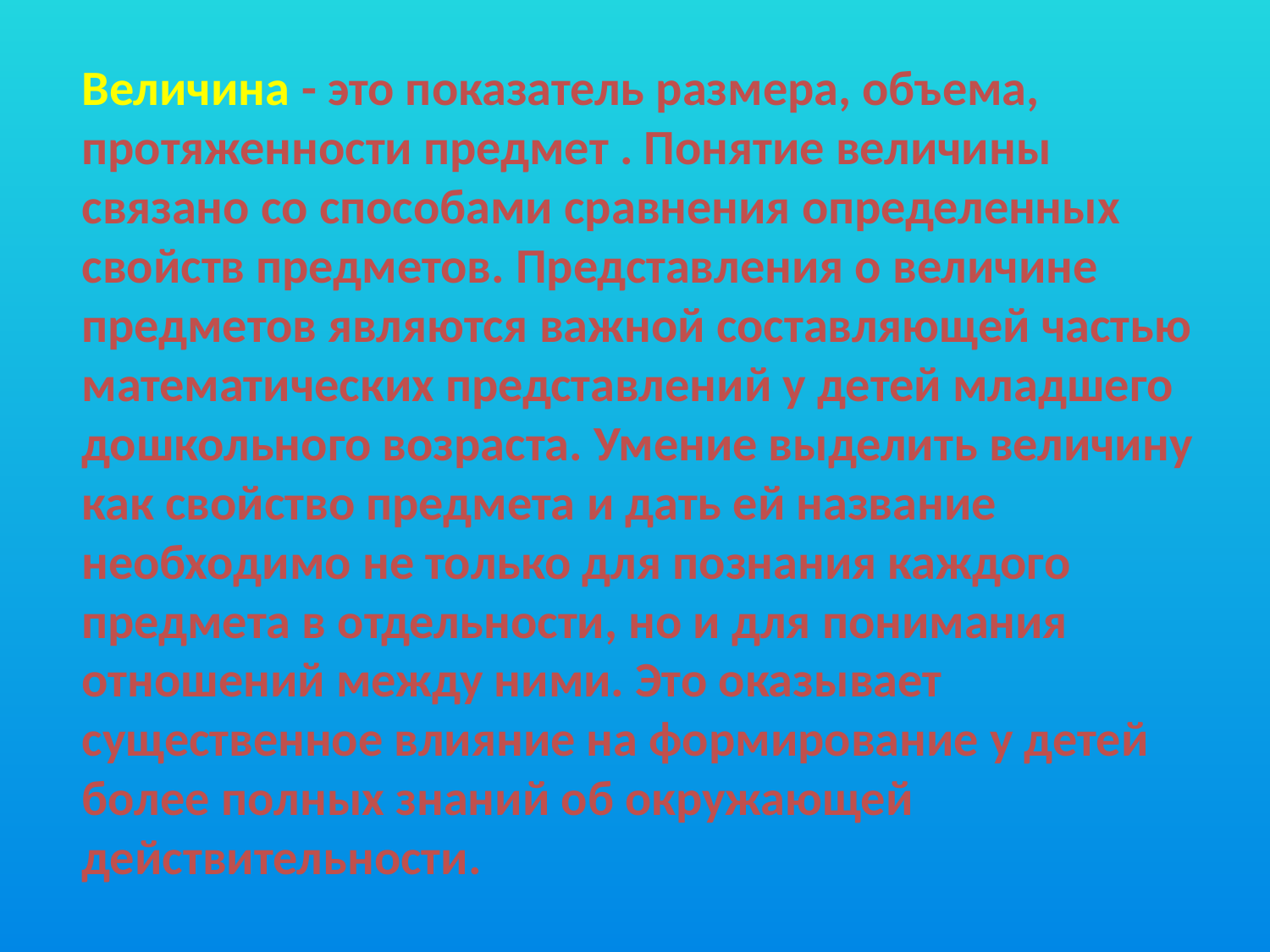

Величина - это показатель размера, объема, протяженности предмет . Понятие величины связано со способами сравнения определенных свойств предметов. Представления о величине предметов являются важной составляющей частью математических представлений у детей младшего дошкольного возраста. Умение выделить величину как свойство предмета и дать ей название необходимо не только для познания каждого предмета в отдельности, но и для понимания отношений между ними. Это оказывает существенное влияние на формирование у детей более полных знаний об окружающей действительности.

Текст надписи